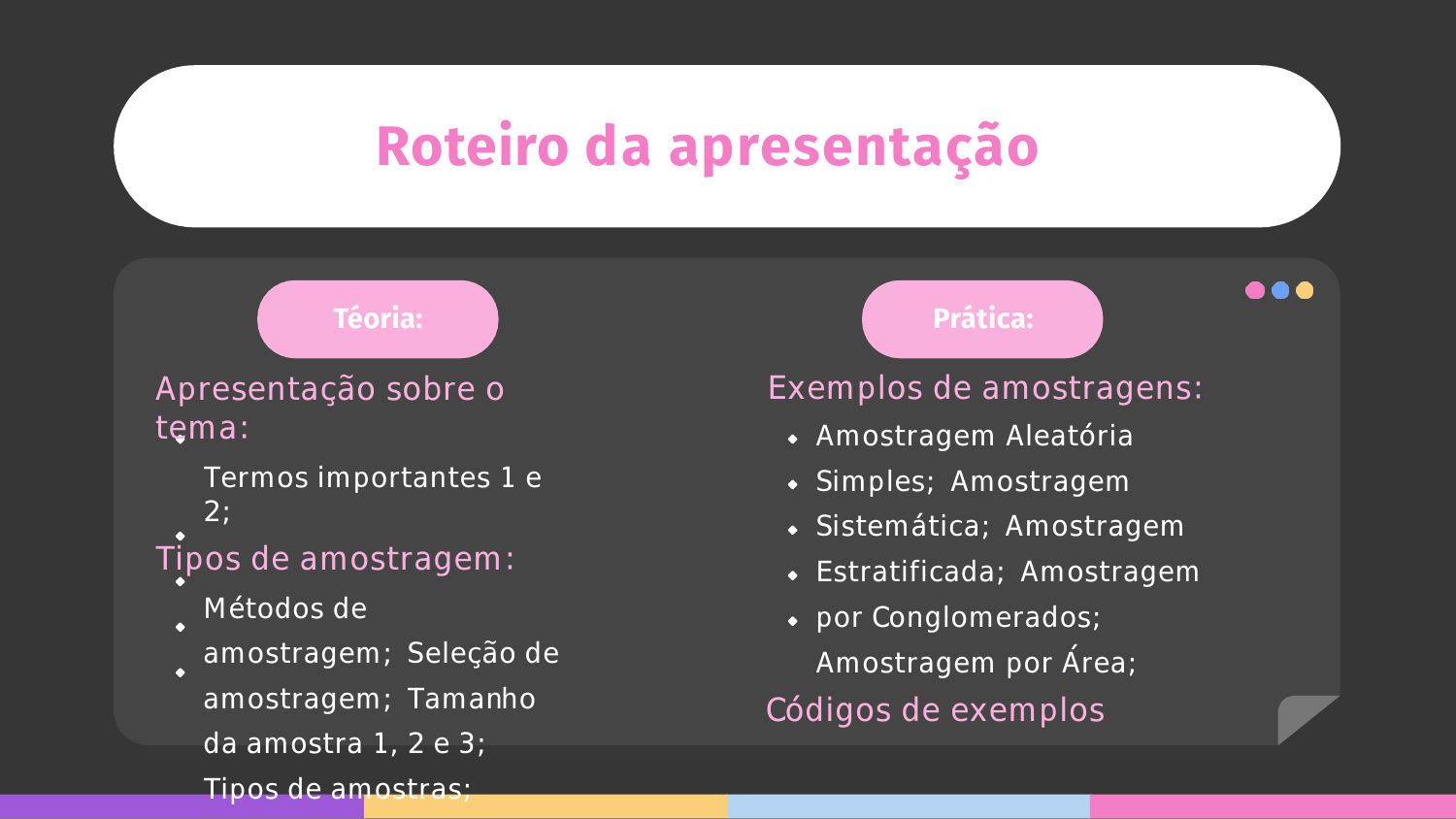

# Roteiro da apresentação

Téoria:

Apresentação sobre o tema:
Termos importantes 1 e 2;
Tipos de amostragem:
Métodos de amostragem;  Seleção de amostragem;  Tamanho da amostra 1, 2 e 3;  Tipos de amostras;
Prática:
Exemplos de amostragens:  Amostragem Aleatória Simples;  Amostragem Sistemática;  Amostragem Estratificada;  Amostragem por Conglomerados;  Amostragem por Área;
Códigos de exemplos